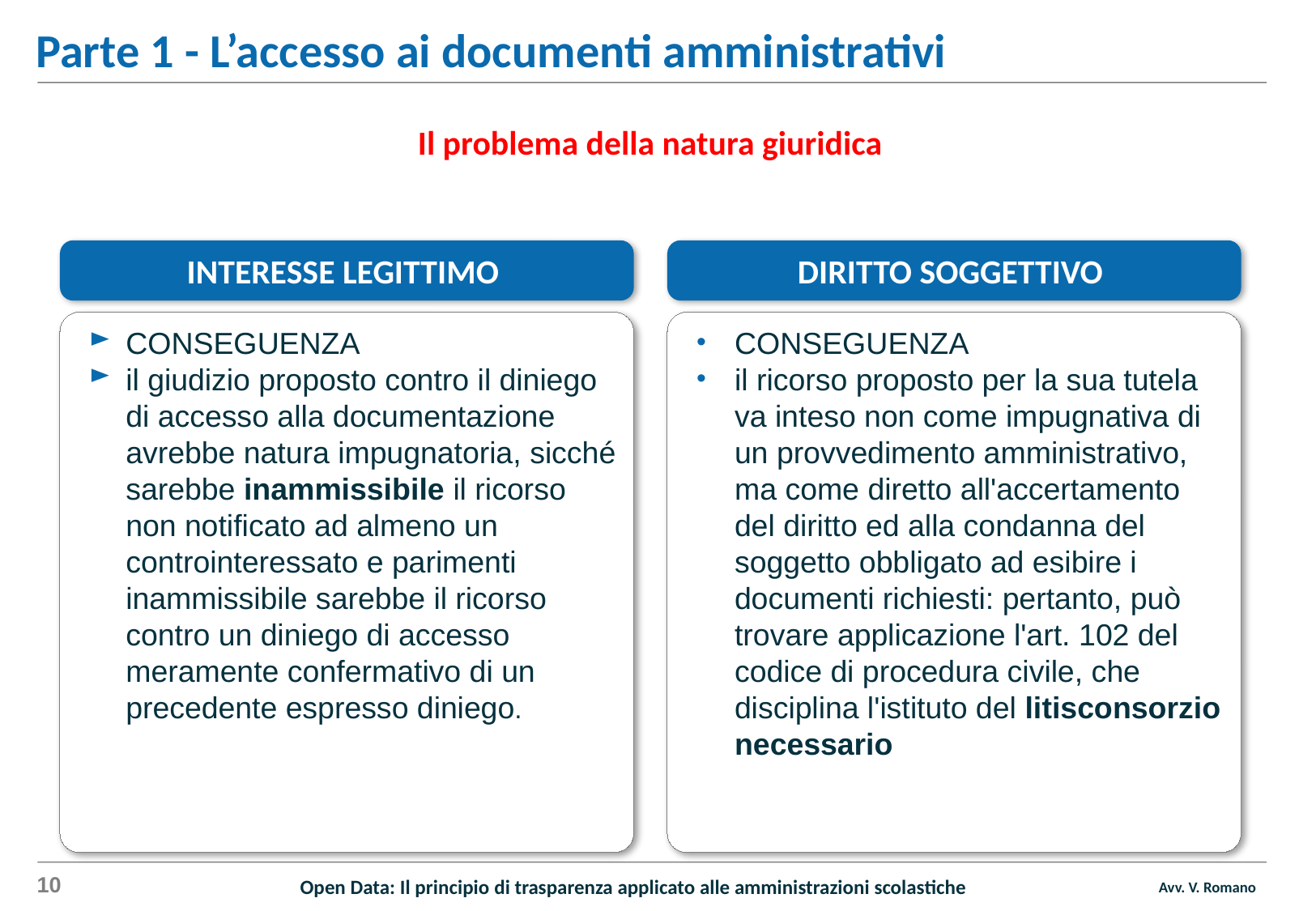

Parte 1 - L’accesso ai documenti amministrativi
Il problema della natura giuridica
INTERESSE LEGITTIMO
DIRITTO SOGGETTIVO
CONSEGUENZA
il giudizio proposto contro il diniego di accesso alla documentazione avrebbe natura impugnatoria, sicché sarebbe inammissibile il ricorso non notificato ad almeno un controinteressato e parimenti inammissibile sarebbe il ricorso contro un diniego di accesso meramente confermativo di un precedente espresso diniego.

CONSEGUENZA
il ricorso proposto per la sua tutela va inteso non come impugnativa di un provvedimento amministrativo, ma come diretto all'accertamento del diritto ed alla condanna del soggetto obbligato ad esibire i documenti richiesti: pertanto, può trovare applicazione l'art. 102 del codice di procedura civile, che disciplina l'istituto del litisconsorzio necessario